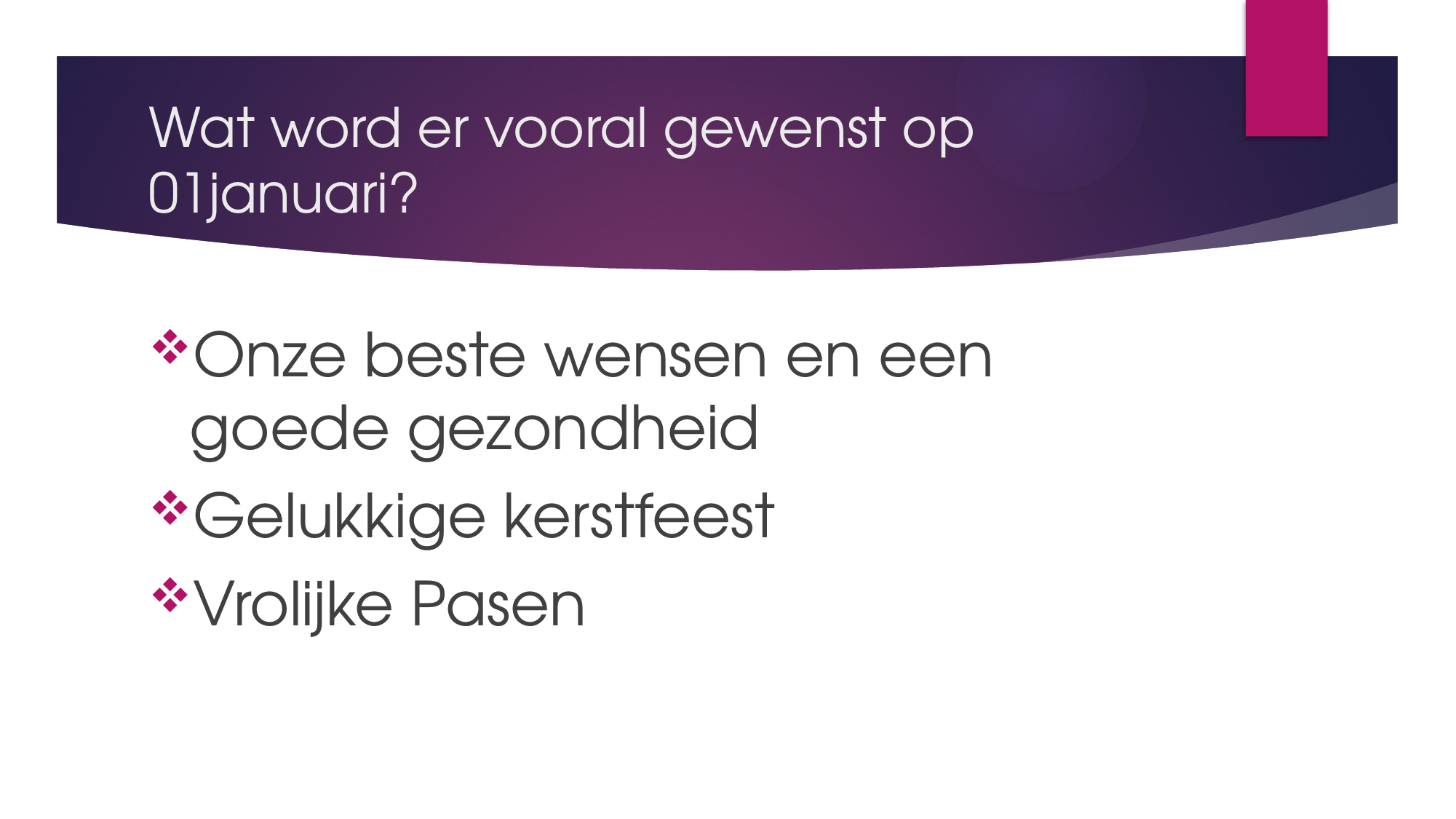

# Wat word er vooral gewenst op 01januari?
Onze beste wensen en een goede gezondheid
Gelukkige kerstfeest
Vrolijke Pasen